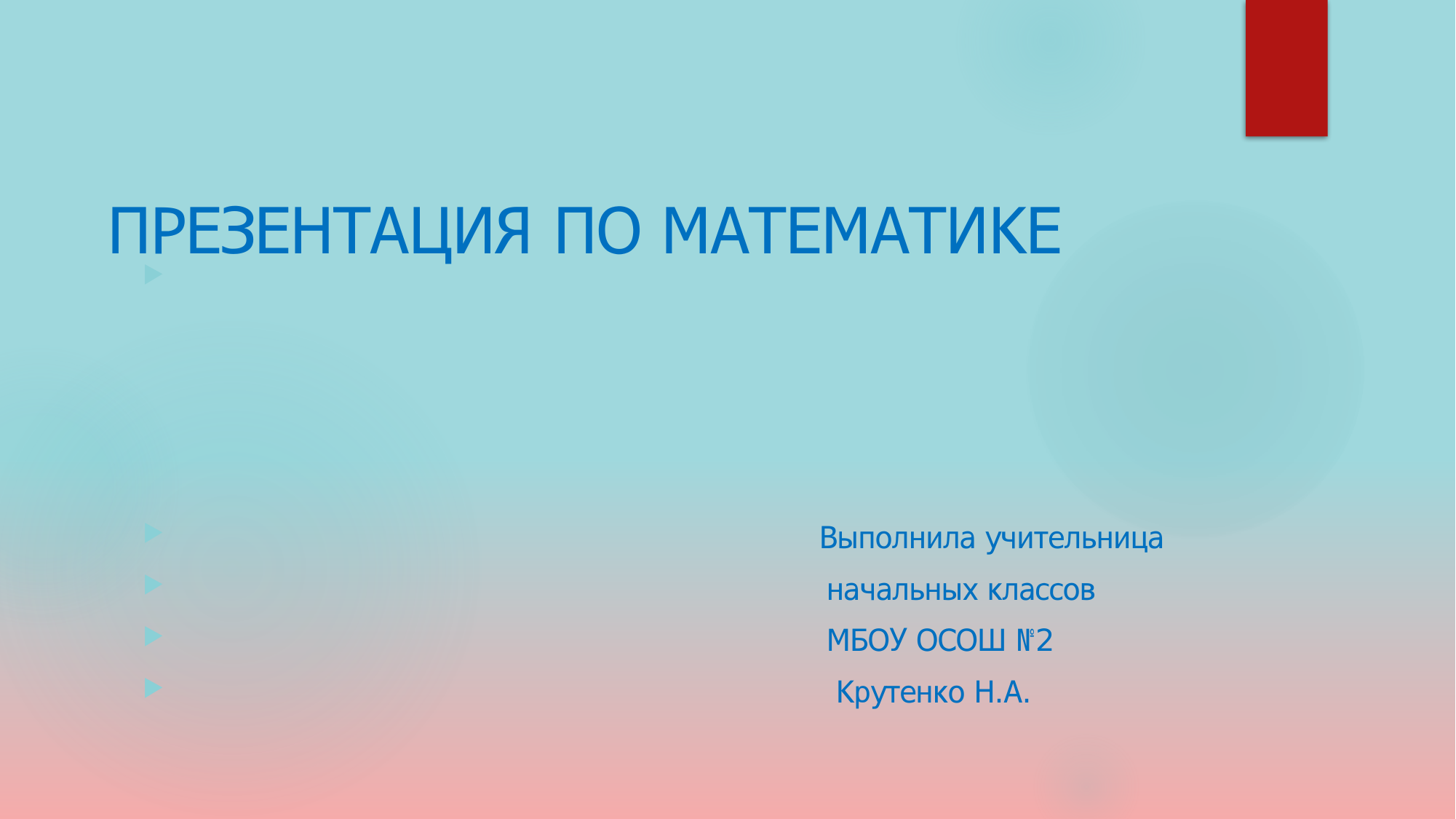

# ПРЕЗЕНТАЦИЯ ПО МАТЕМАТИКЕ

                                                                            Выполнила учительница
                                                                    начальных классов
                                                                    МБОУ ОСОШ №2
                                                                     Крутенко Н.А.